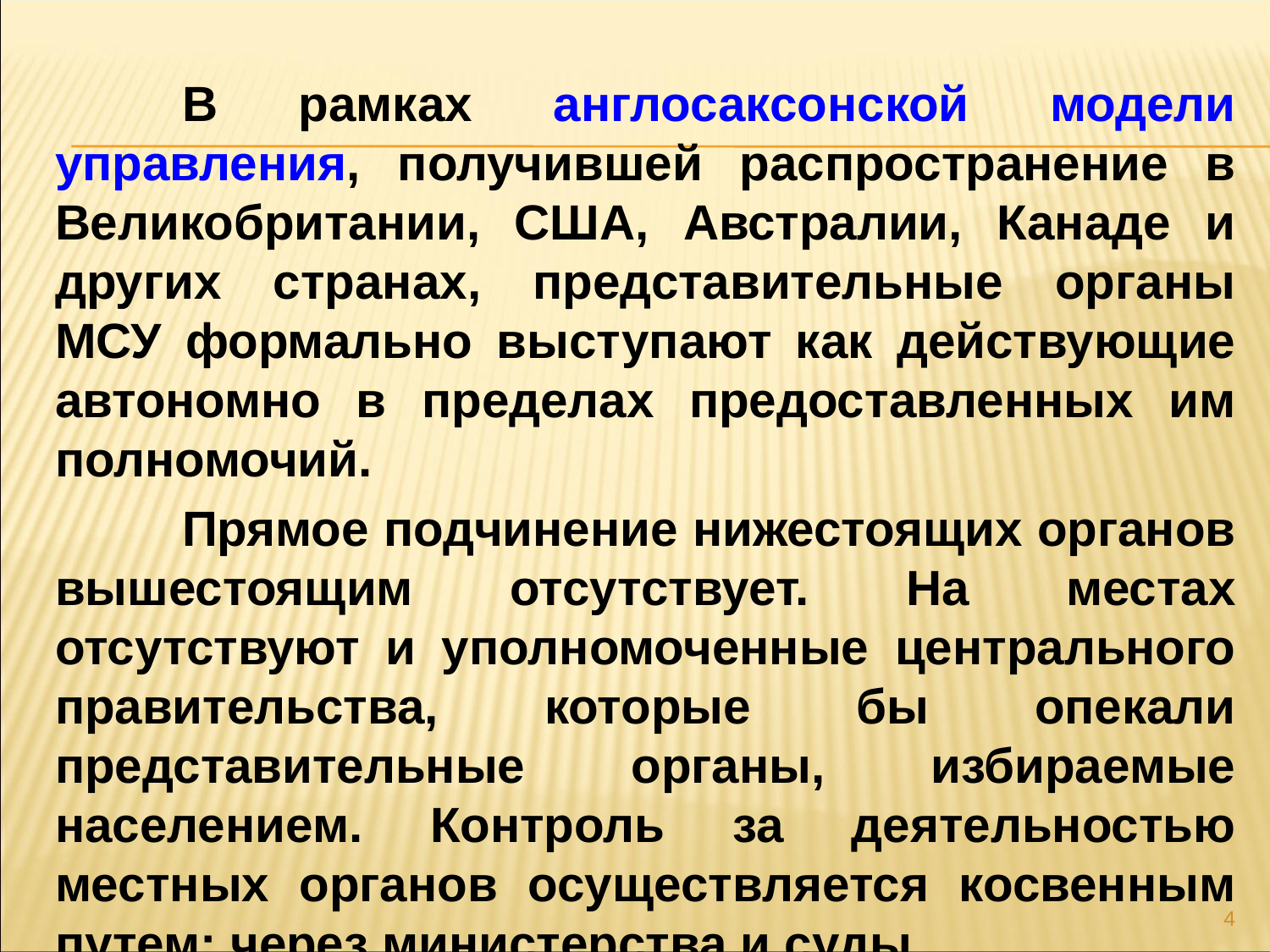

В рамках англосаксонской модели управления, получившей распространение в Великобритании, США, Австралии, Канаде и других странах, представительные органы МСУ формально выступают как действующие автономно в пределах предоставленных им полномочий.
	Прямое подчинение нижестоящих органов вышестоящим отсутствует. На местах отсутствуют и уполномоченные центрального правительства, которые бы опекали представительные органы, избираемые населением. Контроль за деятельностью местных органов осуществляется косвенным путем: через министерства и суды.
4